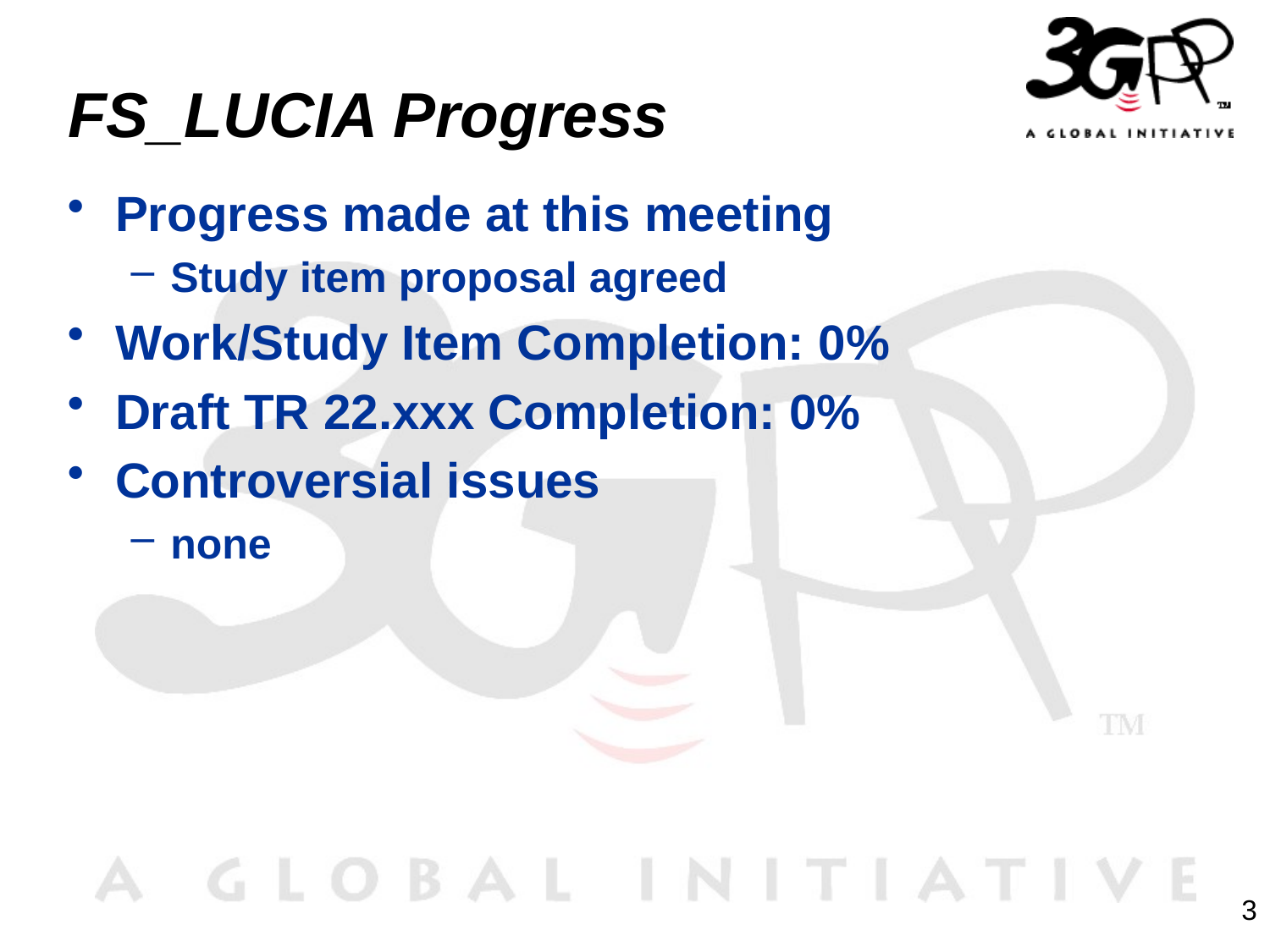

# FS_LUCIA Progress
Progress made at this meeting
Study item proposal agreed
Work/Study Item Completion: 0%
Draft TR 22.xxx Completion: 0%
Controversial issues
none
3